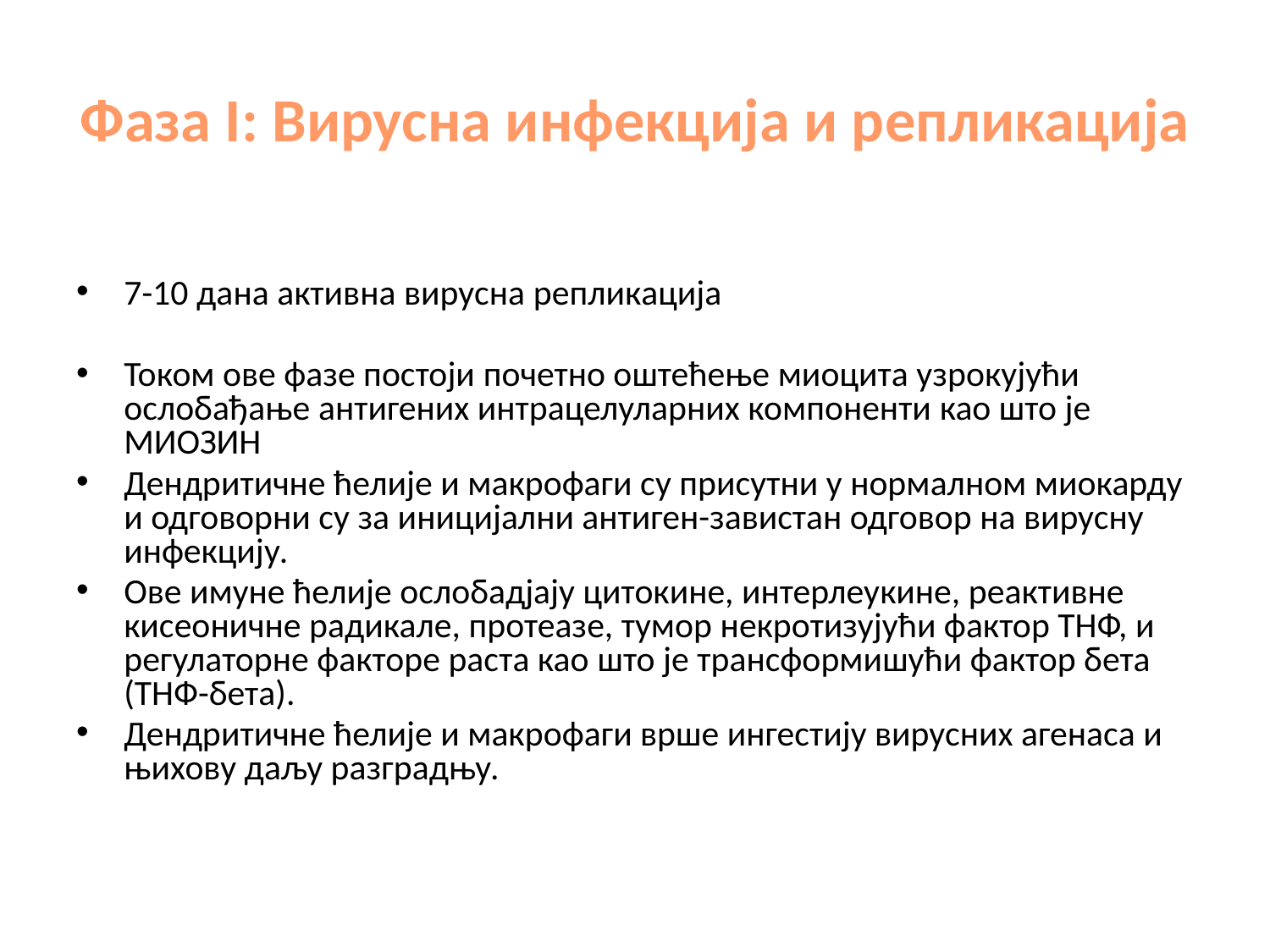

# Фаза I: Вирусна инфекција и репликација

7-10 дана активна вирусна репликација

Током ове фазе постоји почетно оштећење миоцита узрокујући ослобађање антигених интрацелуларних компоненти као што је МИОЗИН
Дендритичне ћелије и макрофаги су присутни у нормалном миокарду и одговорни су за иницијални антиген-завистан одговор на вирусну инфекцију.
Ове имуне ћелије ослобадјају цитокине, интерлеукине, реактивне кисеоничне радикале, протеазе, тумор некротизујући фактор ТНФ, и регулаторне факторе раста као што је трансформишући фактор бета (ТНФ-бета).
Дендритичне ћелије и макрофаги врше ингестију вирусних агенаса и њихову даљу разградњу.